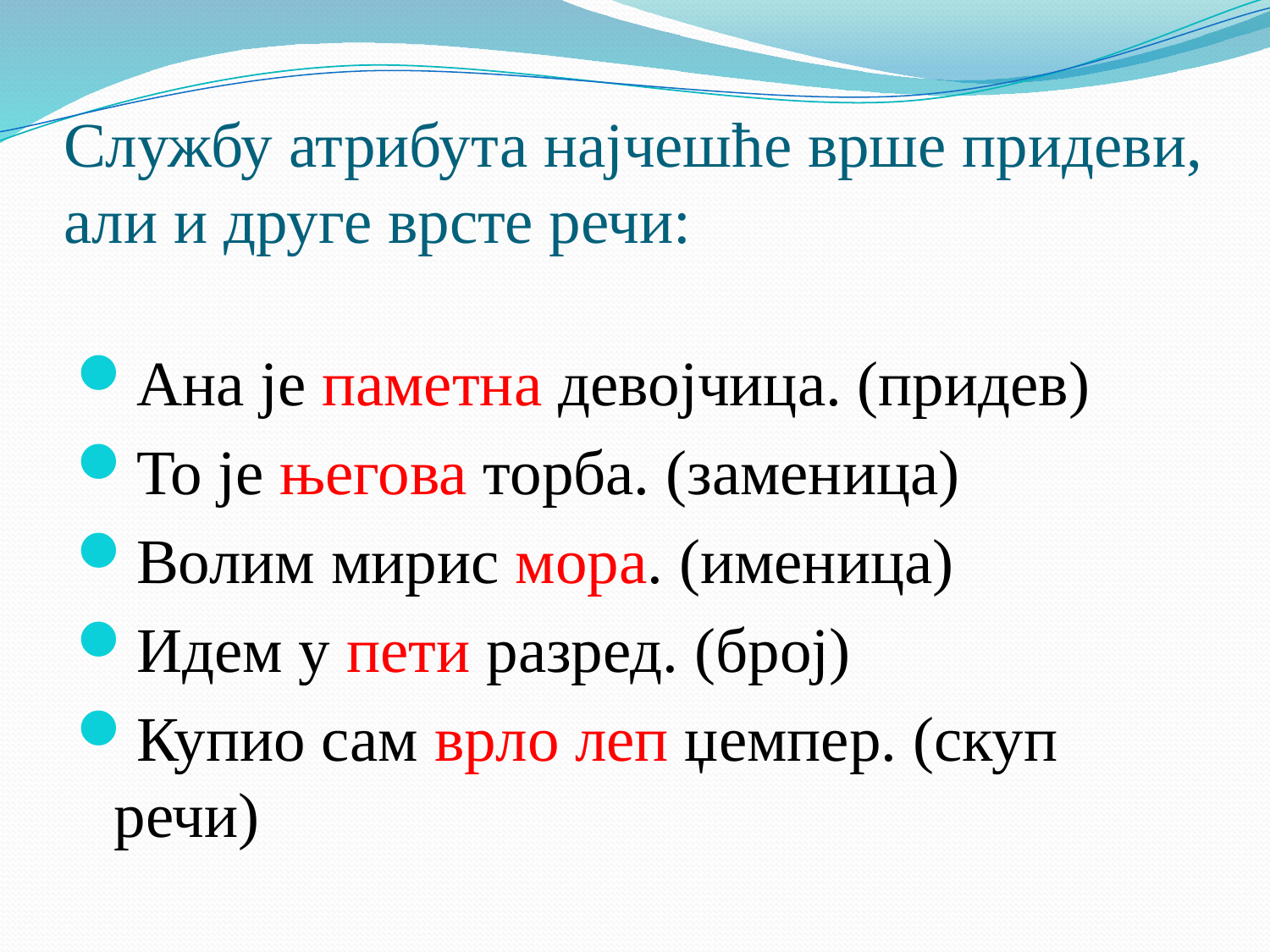

# Службу атрибута најчешће врше придеви, али и друге врсте речи:

Ана је паметна девојчица. (придев)
То је његова торба. (заменица)
Волим мирис мора. (именица)
Идем у пети разред. (број)
Купио сам врло леп џемпер. (скуп речи)